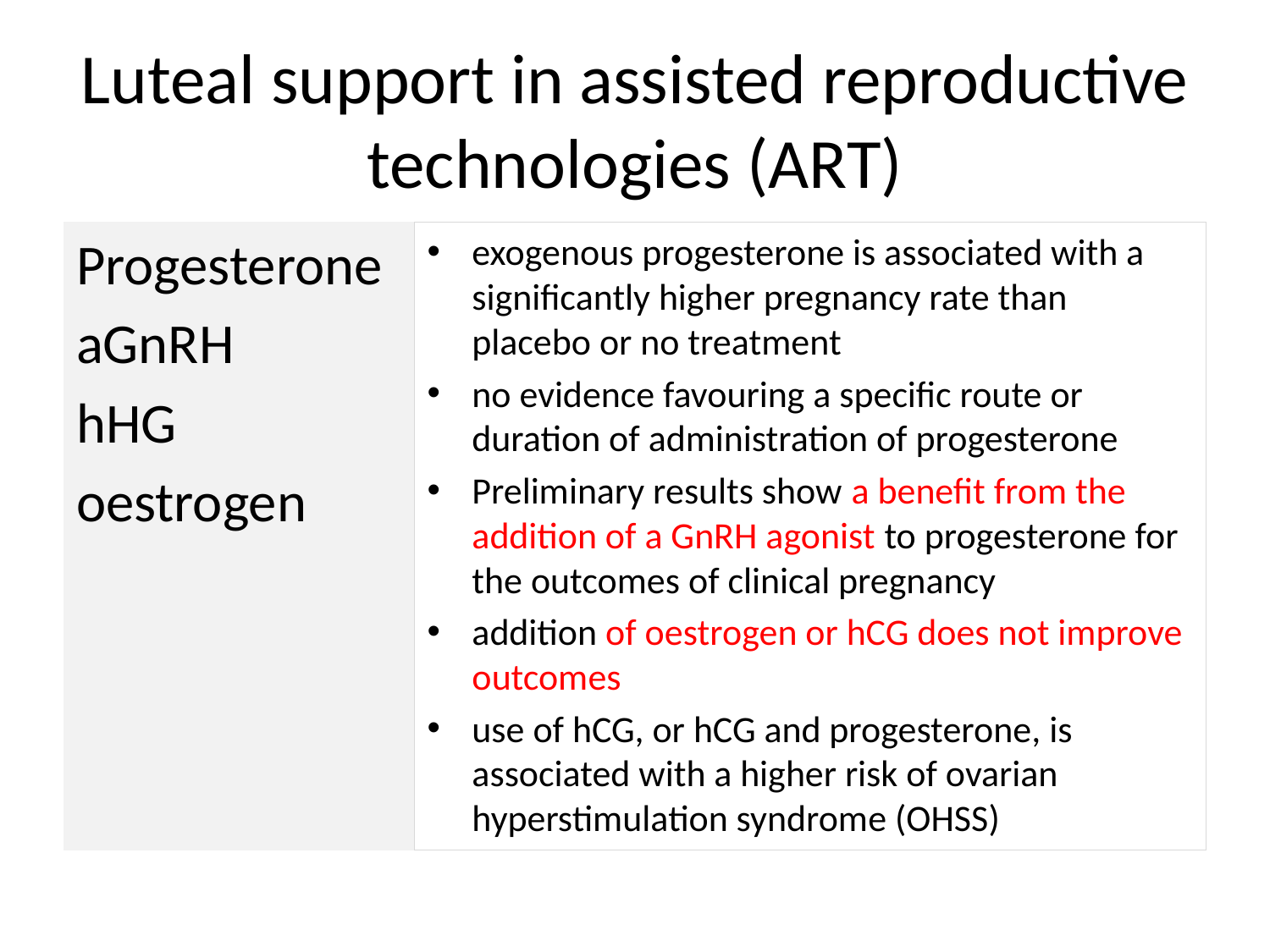

# Luteal support in assisted reproductive technologies (ART)
Progesterone
aGnRH
hHG
oestrogen

exogenous progesterone is associated with a significantly higher pregnancy rate than placebo or no treatment
no evidence favouring a specific route or duration of administration of progesterone
Preliminary results show a benefit from the addition of a GnRH agonist to progesterone for the outcomes of clinical pregnancy
addition of oestrogen or hCG does not improve outcomes
use of hCG, or hCG and progesterone, is associated with a higher risk of ovarian hyperstimulation syndrome (OHSS)